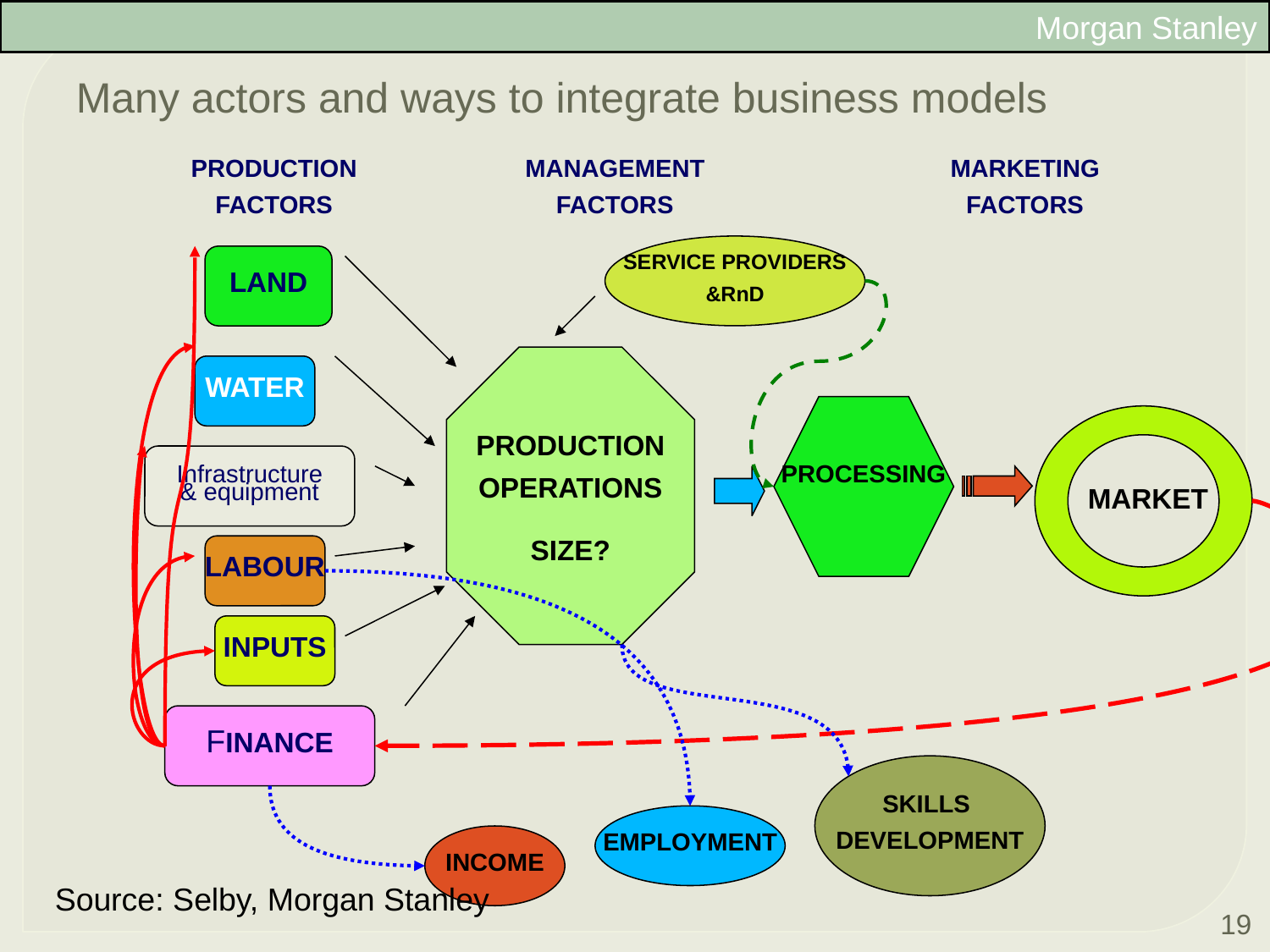

Morgan Stanley

Many actors and ways to integrate business models
PRODUCTION

FACTORS
MANAGEMENT

FACTORS
MARKETING

FACTORS

SERVICE PROVIDERS

&RnD
LAND

PRODUCTION

OPERATIONS

SIZE?

WATER

PROCESSING

Infrastructure
& equipment

MARKET
LABOUR

INPUTS

FINANCE
SKILLS

DEVELOPMENT
EMPLOYMENT
INCOME
Source: Selby, Morgan Stanley
19